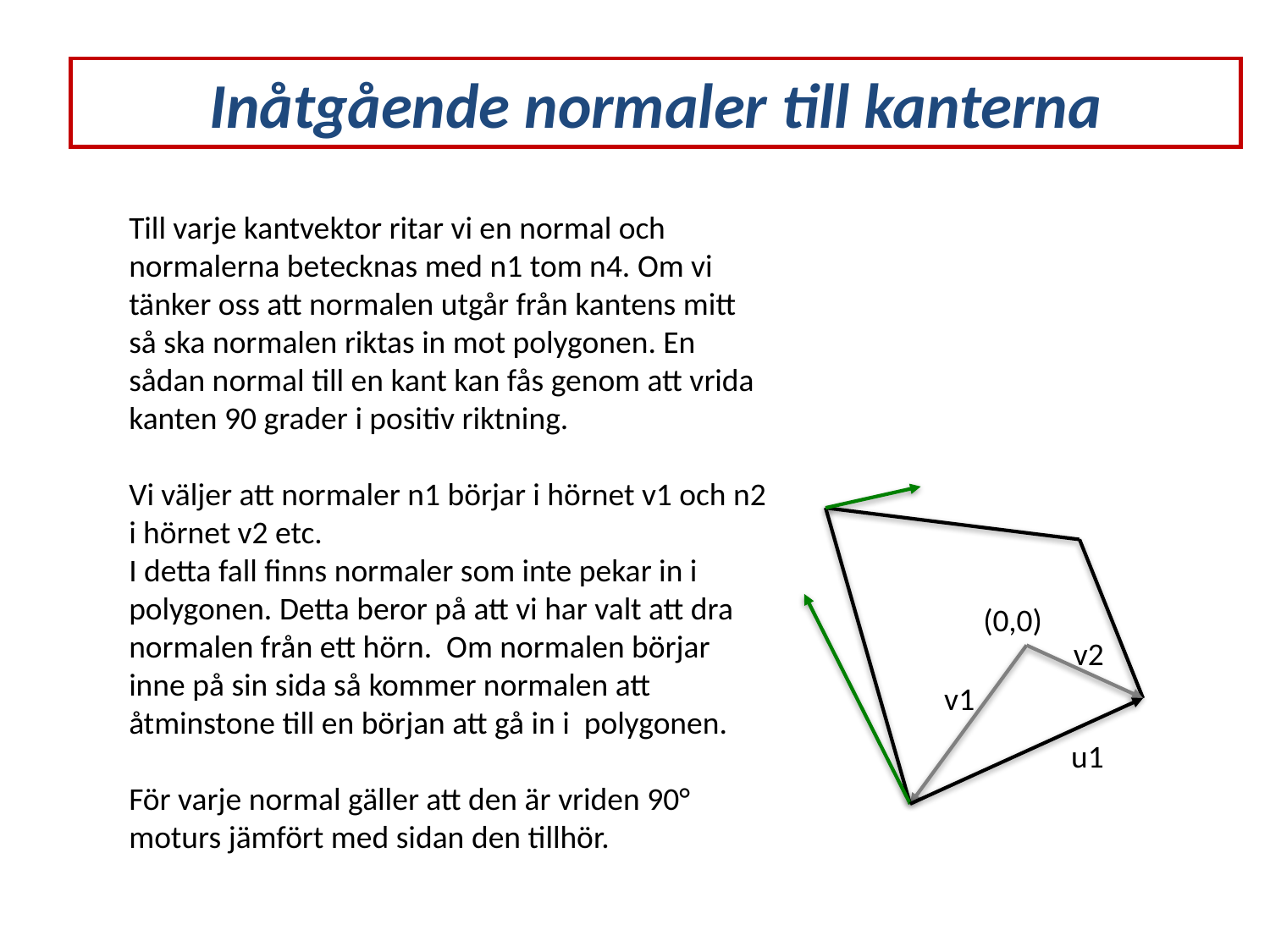

Inåtgående normaler till kanterna

Till varje kantvektor ritar vi en normal och normalerna betecknas med n1 tom n4. Om vi tänker oss att normalen utgår från kantens mitt så ska normalen riktas in mot polygonen. En sådan normal till en kant kan fås genom att vrida kanten 90 grader i positiv riktning.

Vi väljer att normaler n1 börjar i hörnet v1 och n2 i hörnet v2 etc.
I detta fall finns normaler som inte pekar in i polygonen. Detta beror på att vi har valt att dra normalen från ett hörn.  Om normalen börjar inne på sin sida så kommer normalen att åtminstone till en början att gå in i  polygonen.

För varje normal gäller att den är vriden 90° moturs jämfört med sidan den tillhör.

(0,0)
v2
v1
u1